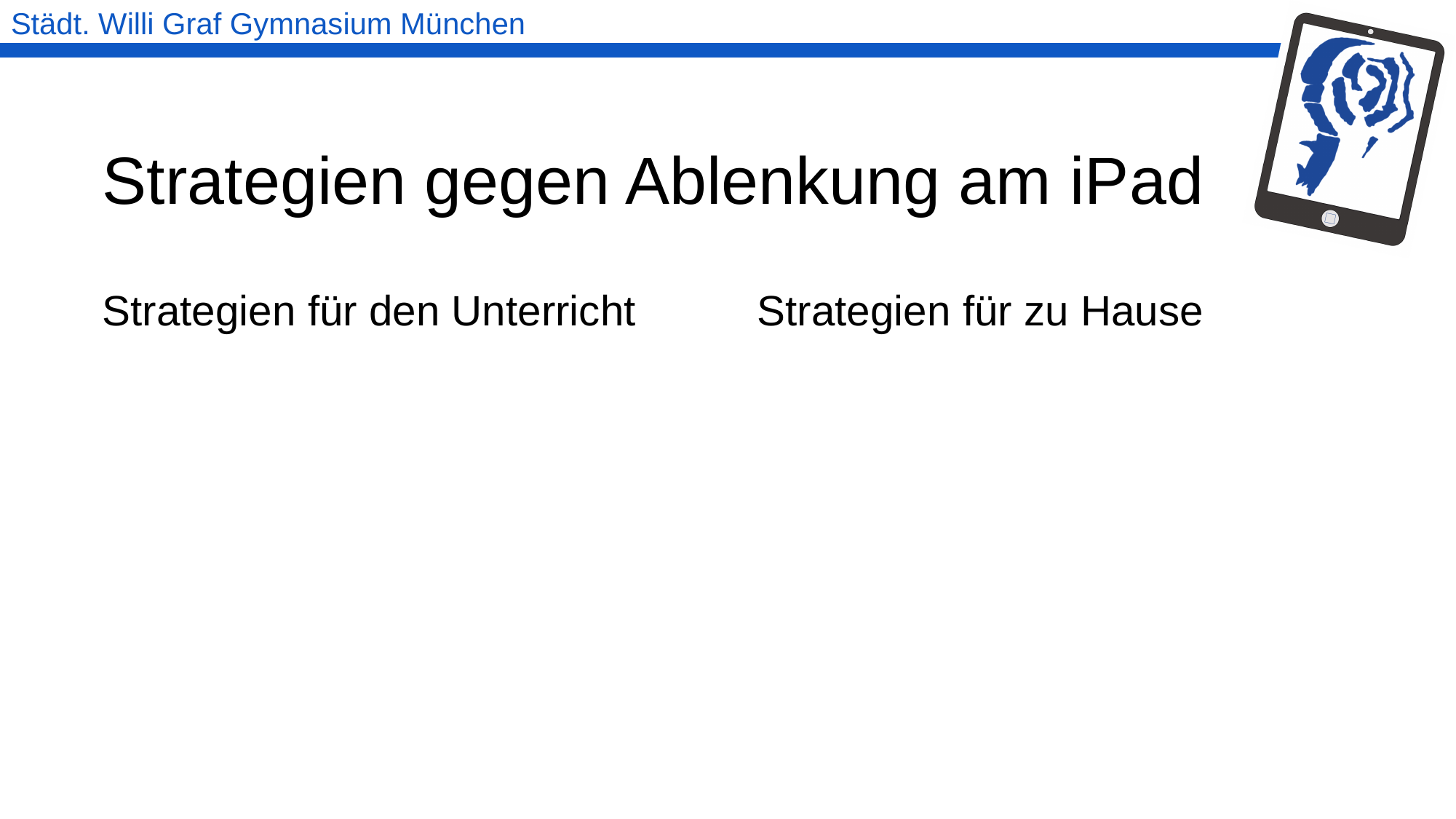

Städt. Willi Graf Gymnasium München
# Strategien gegen Ablenkung am iPad
Strategien für den Unterricht		Strategien für zu Hause